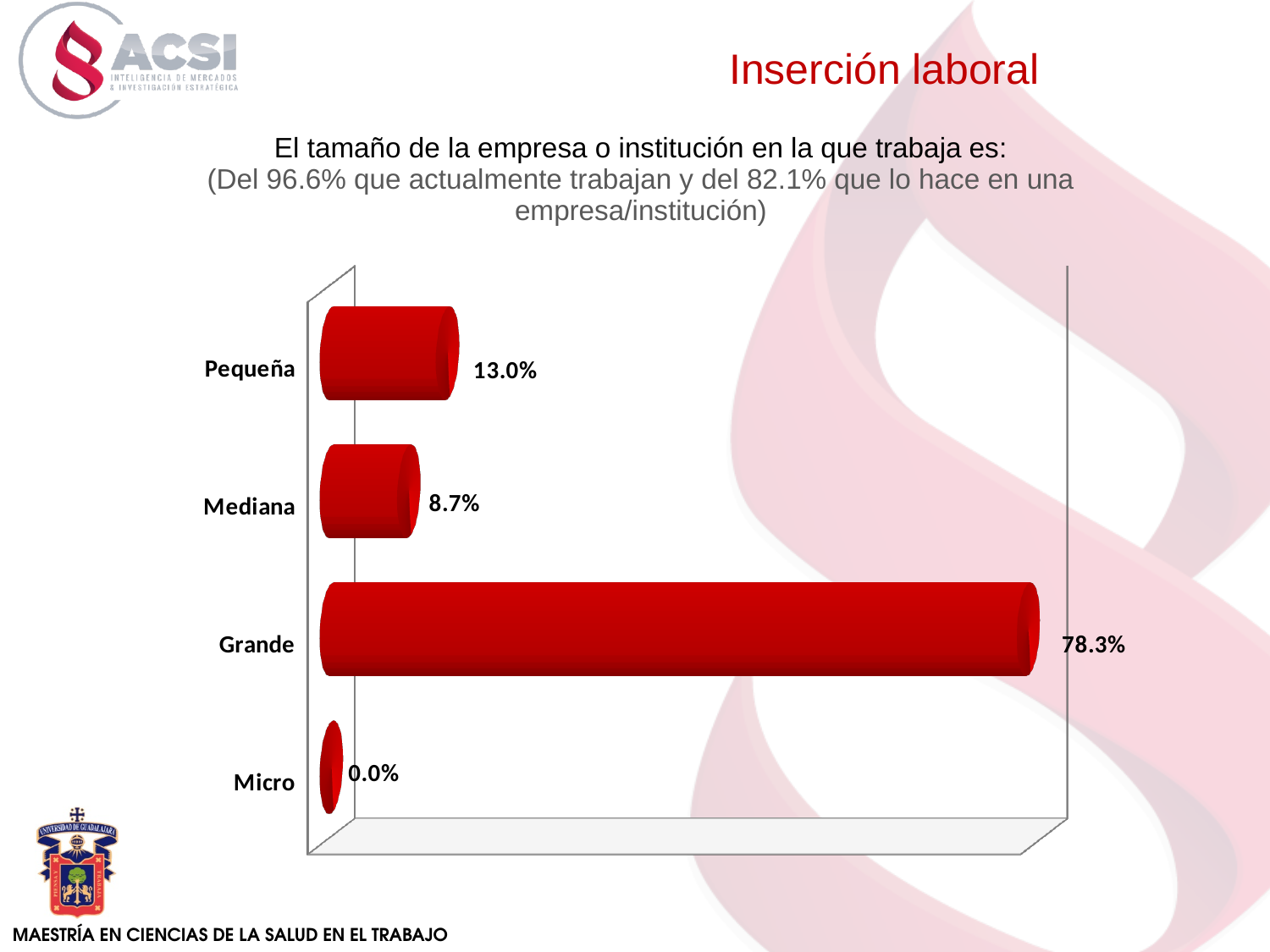

Inserción laboral
El tamaño de la empresa o institución en la que trabaja es:
(Del 96.6% que actualmente trabajan y del 82.1% que lo hace en una empresa/institución)

[unsupported chart]